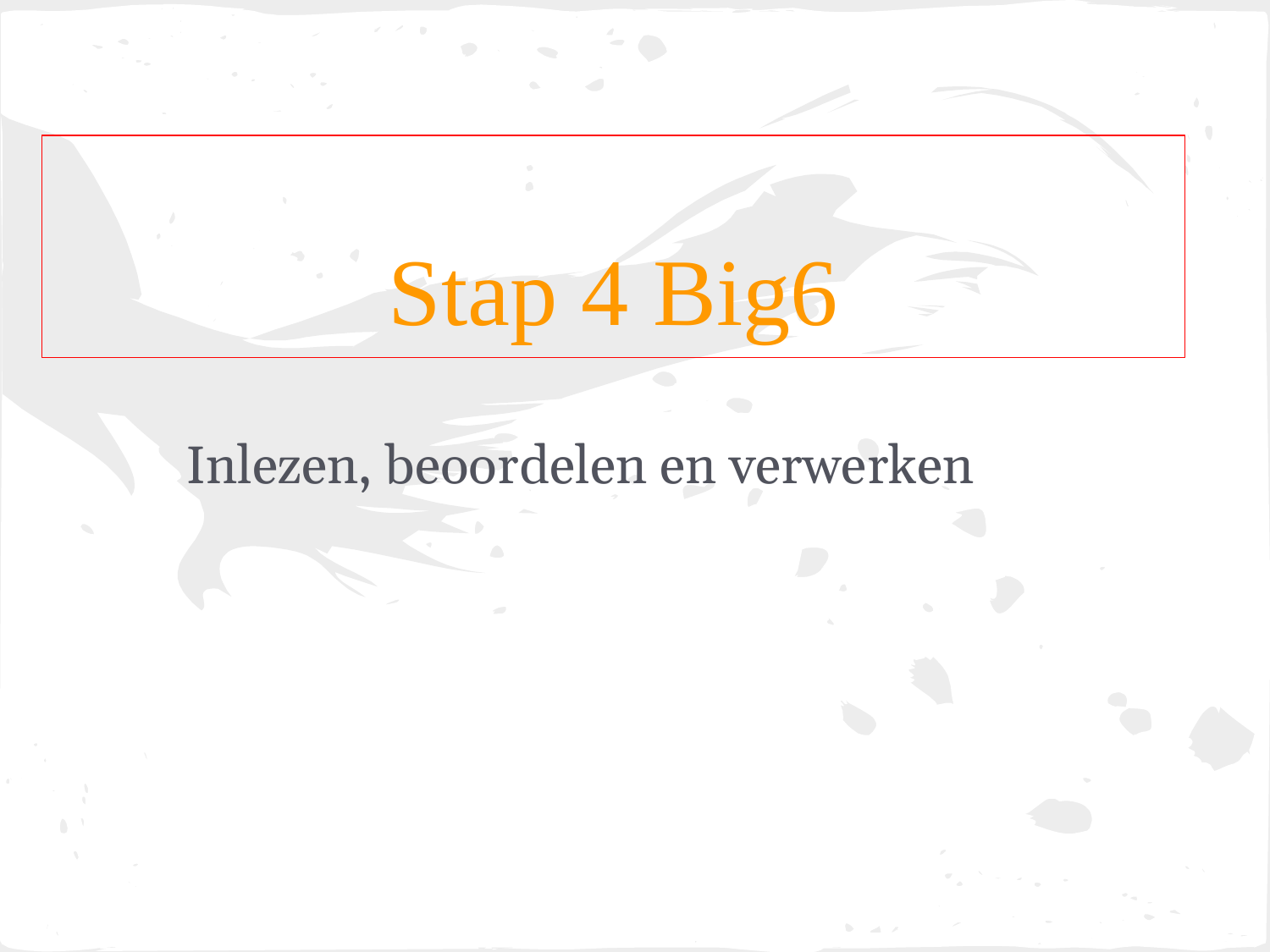

# Stap 4 Big6
Inlezen, beoordelen en verwerken